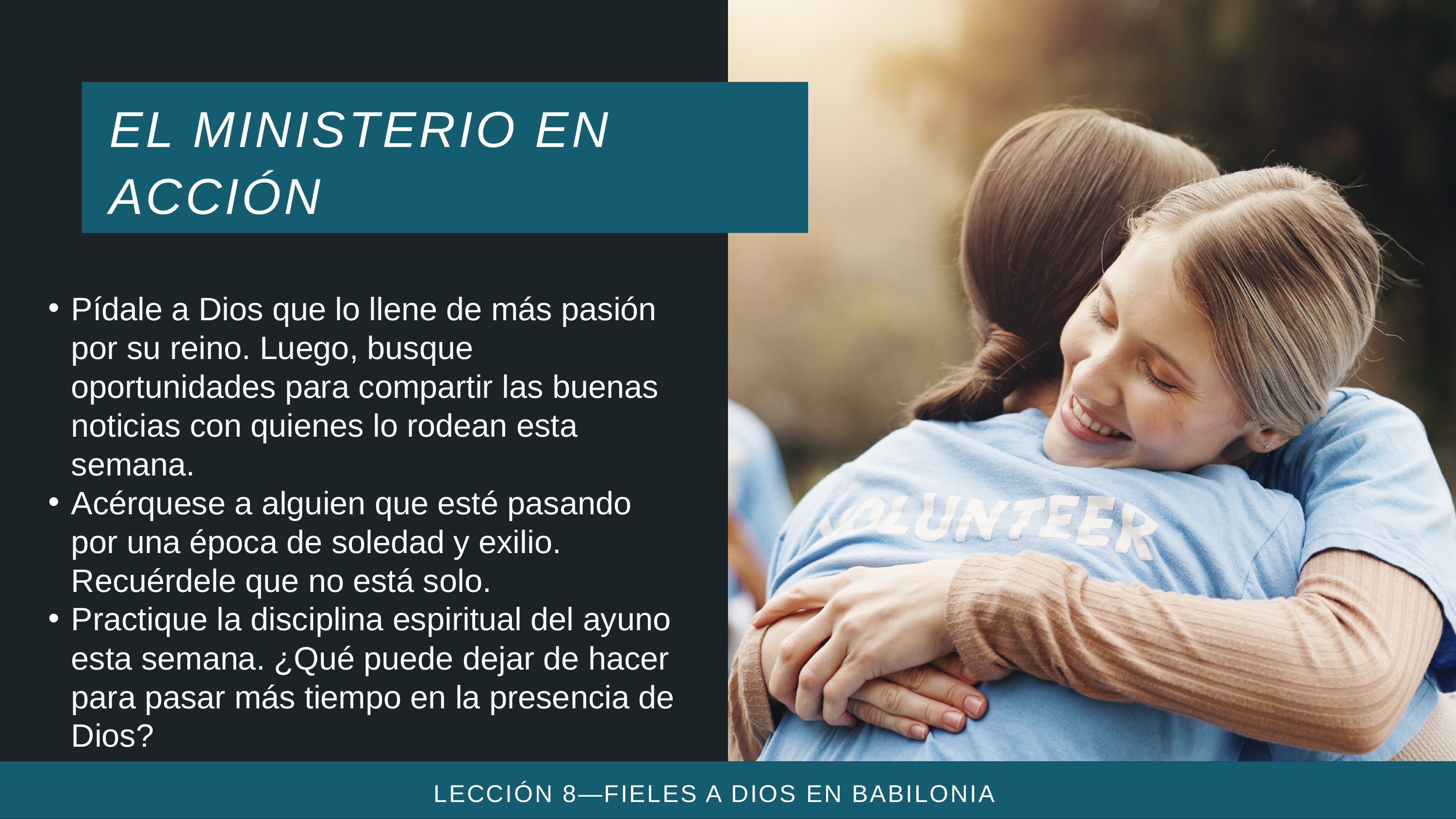

Pídale a Dios que lo llene de más pasión por su reino. Luego, busque oportunidades para compartir las buenas noticias con quienes lo rodean esta semana.
Acérquese a alguien que esté pasando por una época de soledad y exilio. Recuérdele que no está solo.
Practique la disciplina espiritual del ayuno esta semana. ¿Qué puede dejar de hacer para pasar más tiempo en la presencia de Dios?